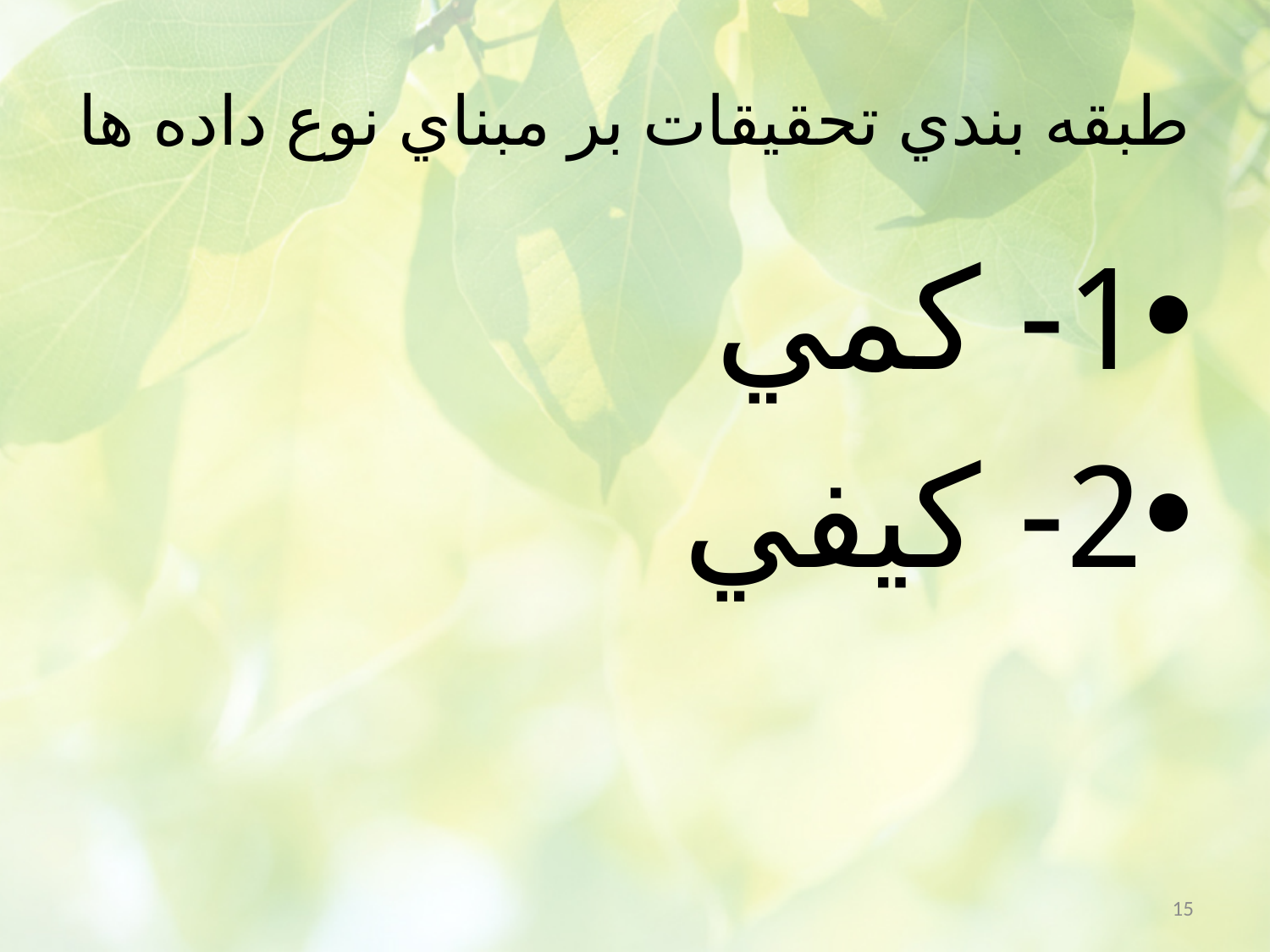

# طبقه بندي تحقيقات بر مبناي نوع داده ها
1- كمي
2- كيفي

15